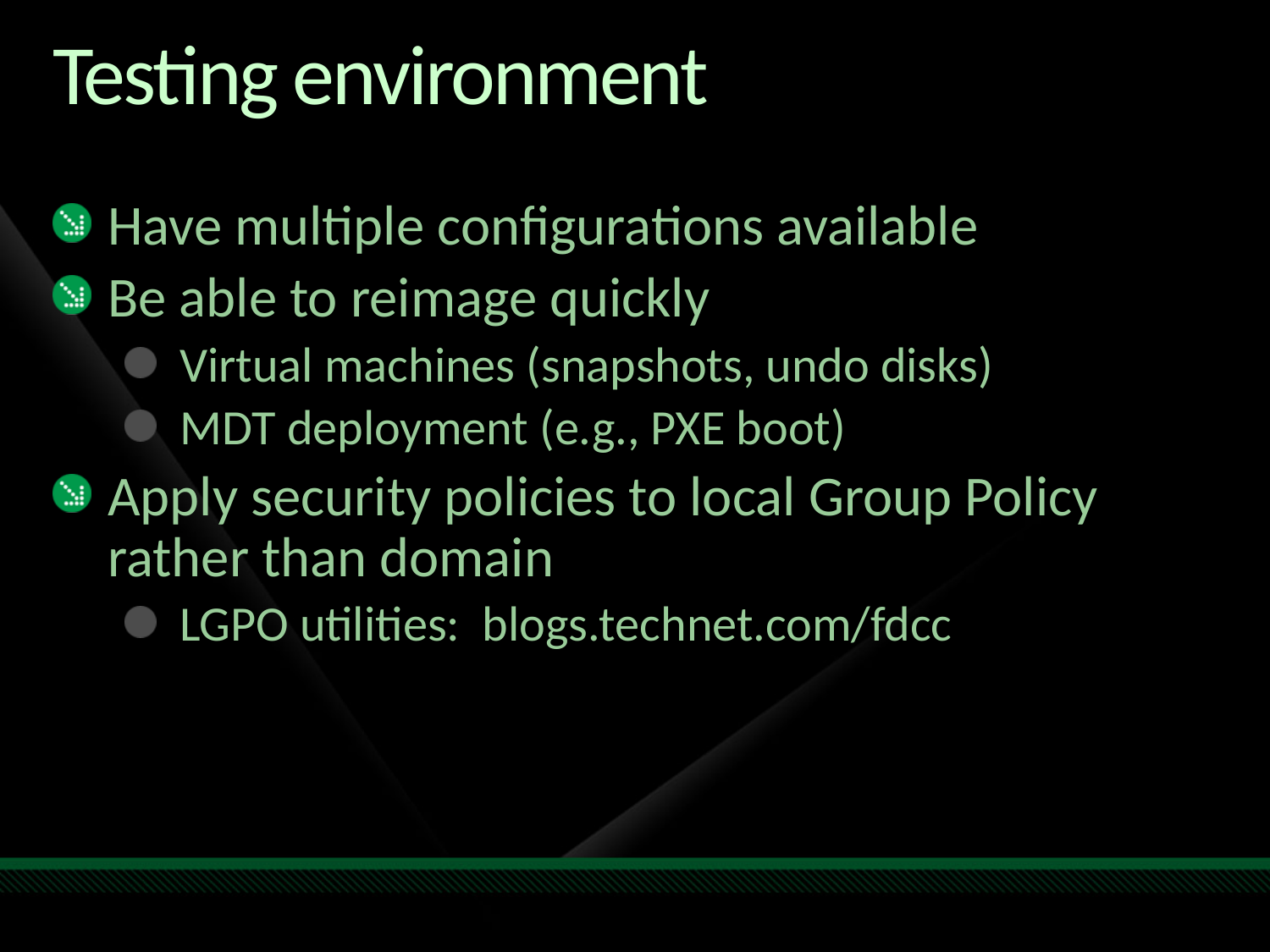

# Testing environment
Have multiple configurations available
Be able to reimage quickly
Virtual machines (snapshots, undo disks)
MDT deployment (e.g., PXE boot)
Apply security policies to local Group Policy rather than domain
LGPO utilities:  blogs.technet.com/fdcc